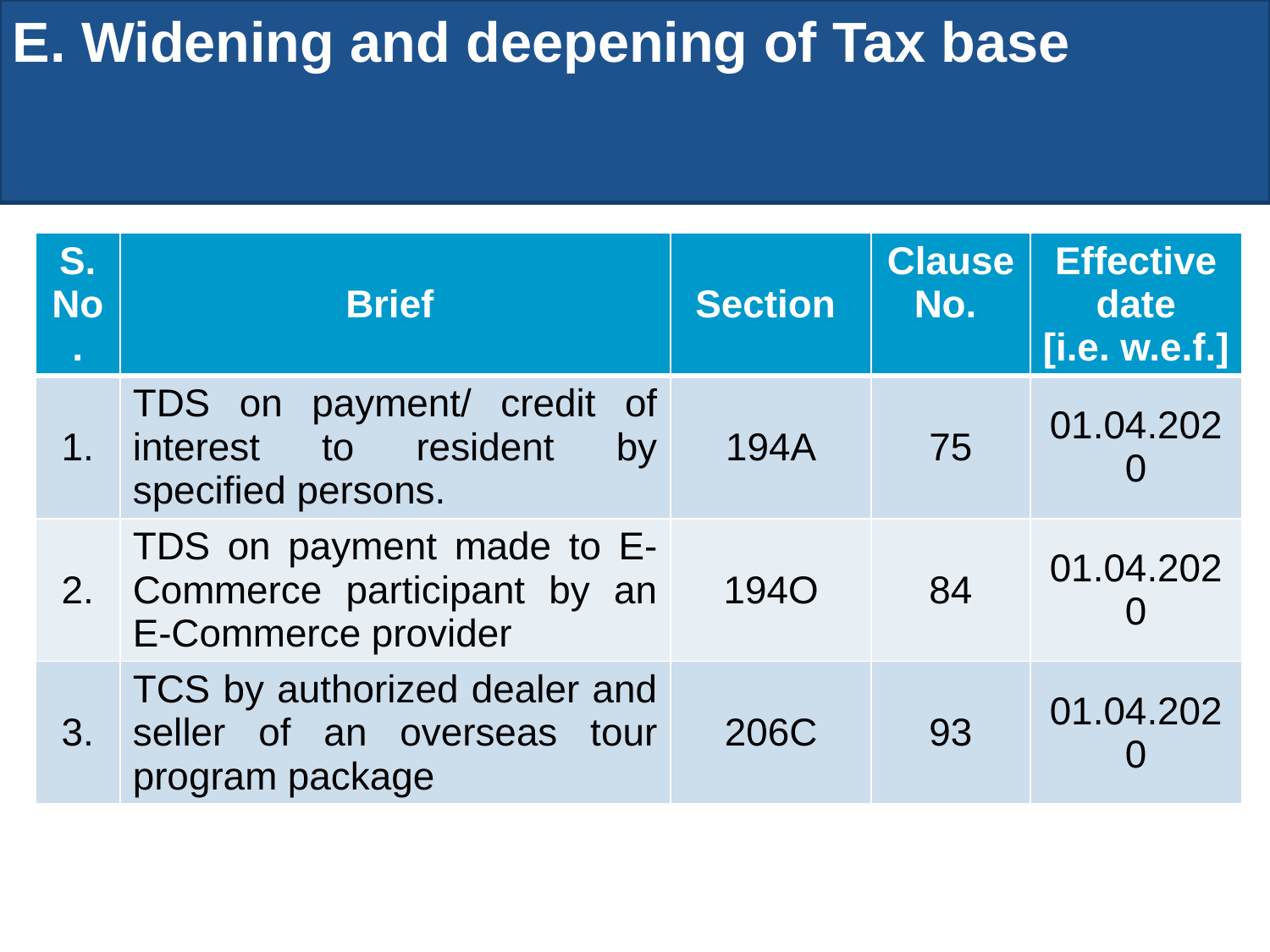

E. Widening and deepening of Tax base

| S. No. | Brief | Section | Clause No. | Effective date [i.e. w.e.f.] |
| --- | --- | --- | --- | --- |
| 1. | TDS on payment/ credit of interest to resident by specified persons. | 194A | 75 | 01.04.2020 |
| 2. | TDS on payment made to E-Commerce participant by an E-Commerce provider | 194O | 84 | 01.04.2020 |
| 3. | TCS by authorized dealer and seller of an overseas tour program package | 206C | 93 | 01.04.2020 |
108